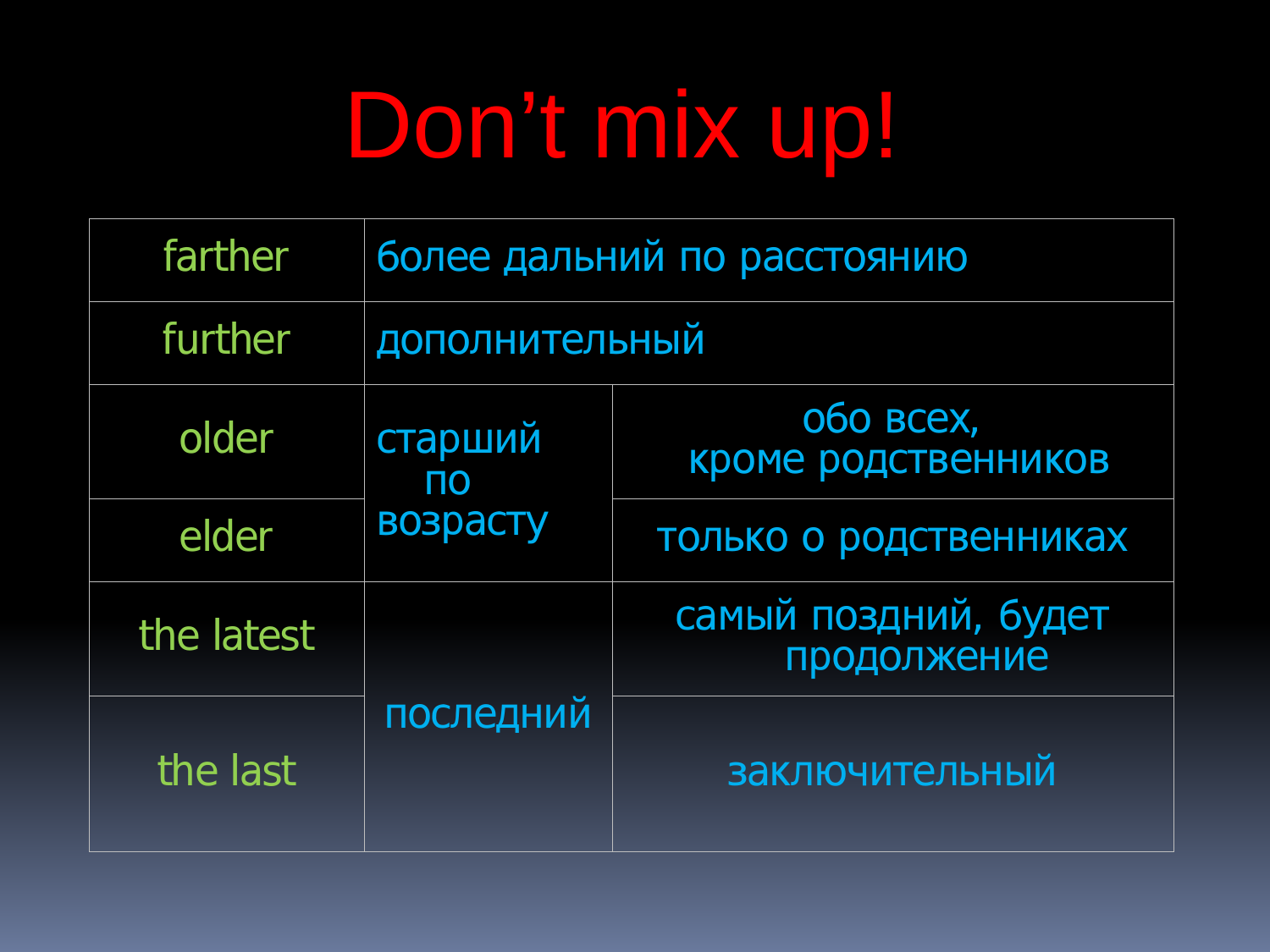

Don’t mix up!
| farther | более дальний по расстоянию |  |
| --- | --- | --- |
| further | дополнительный |  |
| older | старший по возрасту | обо всех, кроме родственников |
| elder |  | только о родственниках |
| the latest | последний | самый поздний, будет продолжение |
| the last |  | заключительный |